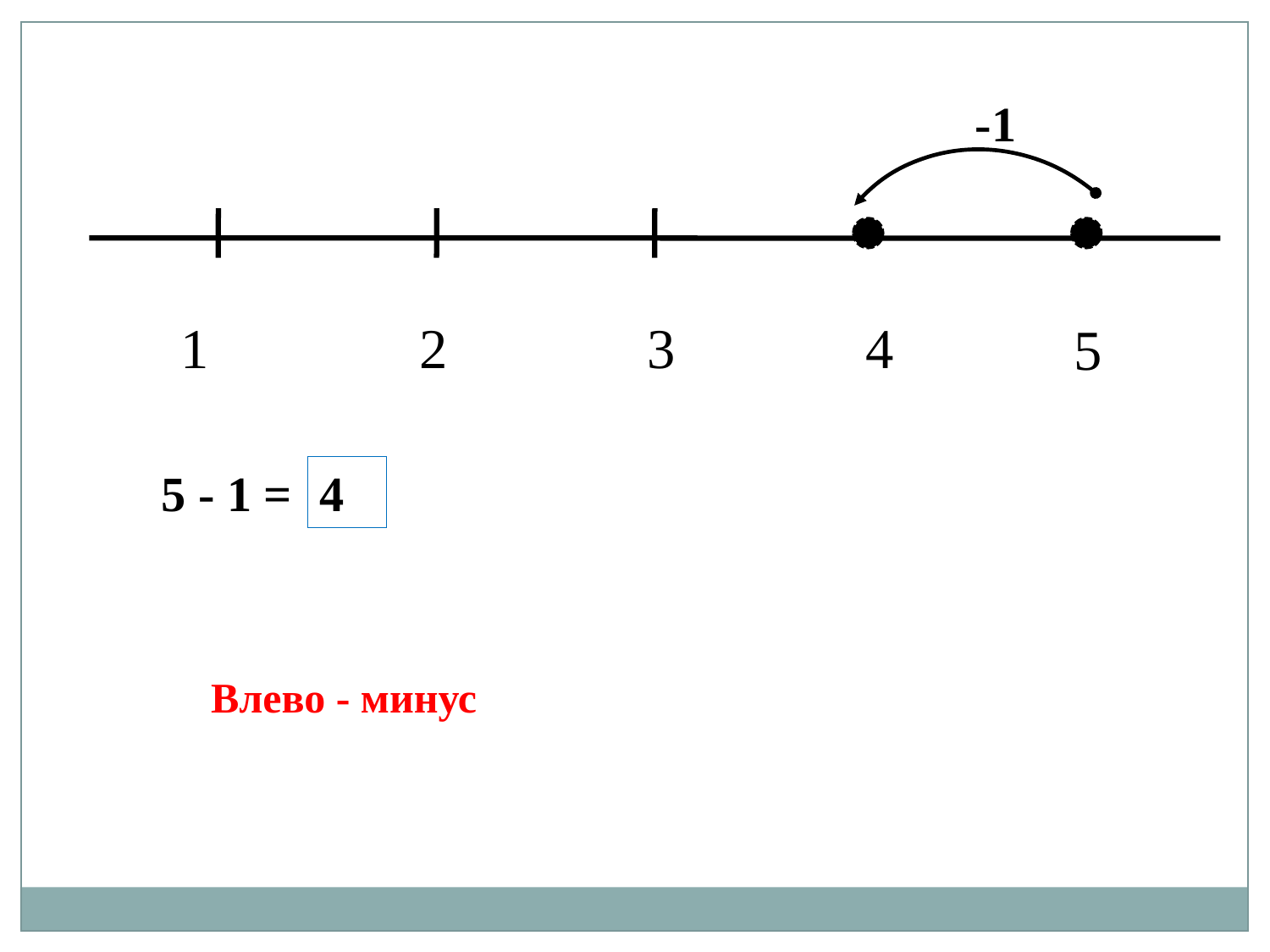

-1

1
2
3
4
5
5 - 1 =

4
Влево - минус